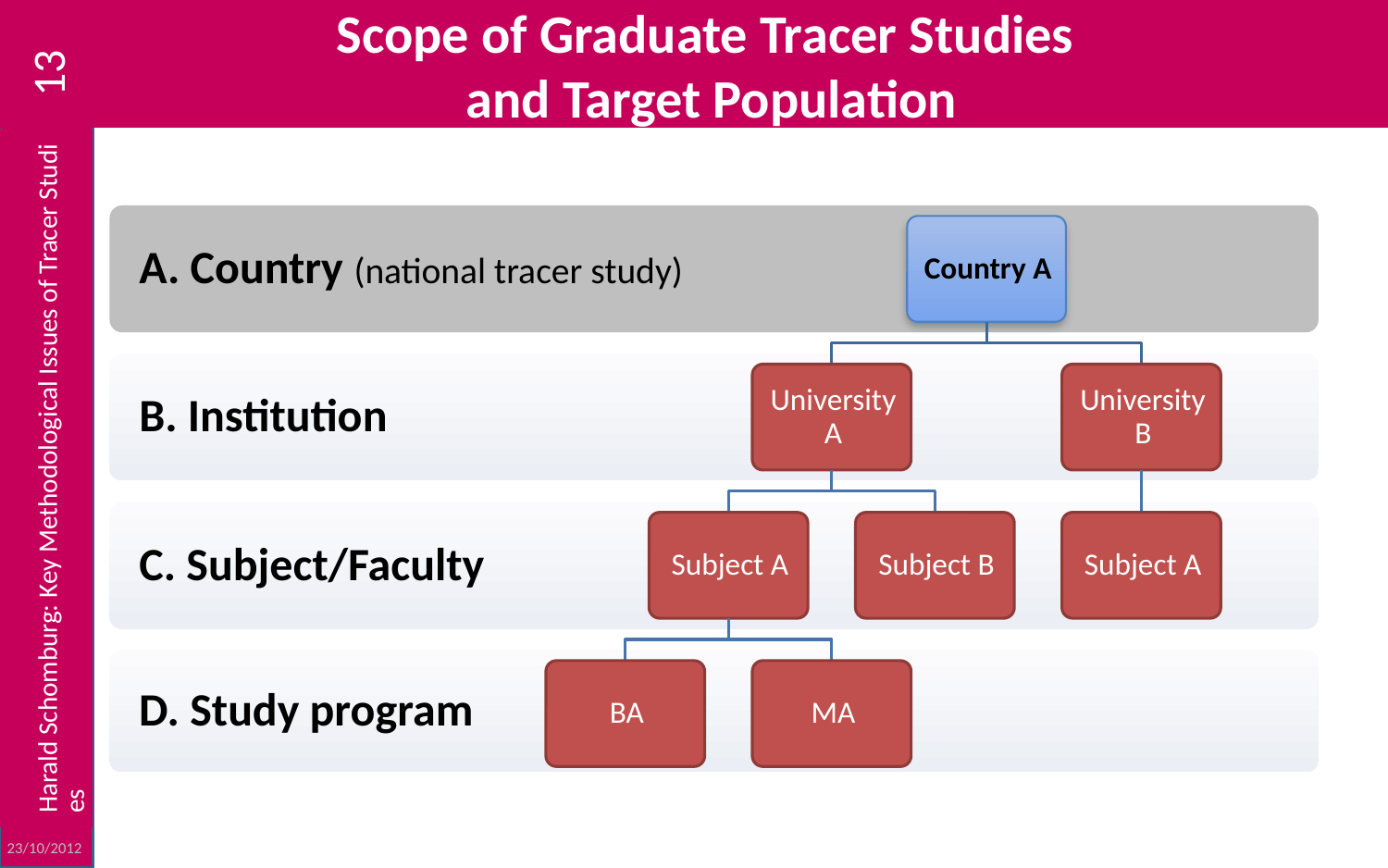

# Scope of Graduate Tracer Studies and Target Population
13
D. Study program
C. Subject/Faculty
B. Institution
A. Country (national tracer study)
Country A
University A
Subject A
BA
MA
Subject B
University B
Subject A
Harald Schomburg: Key Methodological Issues of Tracer Studies
23/10/2012